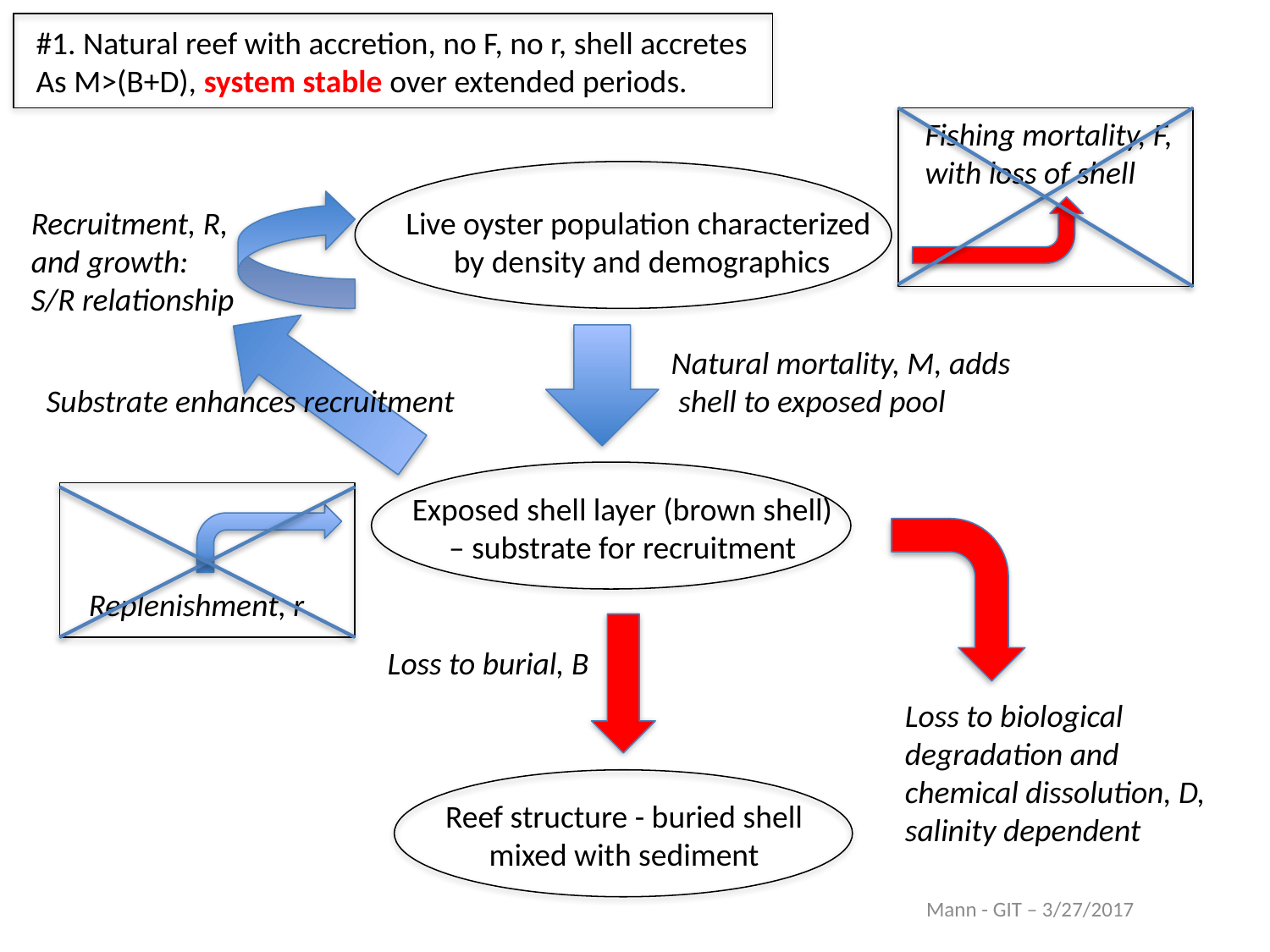

#1. Natural reef with accretion, no F, no r, shell accretes
As M>(B+D), system stable over extended periods.

Fishing mortality, F, with loss of shell

Recruitment, R,
and growth:
S/R relationship
Live oyster population characterized
by density and demographics

Natural mortality, M, adds
 shell to exposed pool
Substrate enhances recruitment

Exposed shell layer (brown shell)
 – substrate for recruitment

Replenishment, r

Loss to burial, B
Loss to biological
degradation and
chemical dissolution, D,
salinity dependent

Reef structure - buried shell
mixed with sediment
Mann - GIT – 3/27/2017